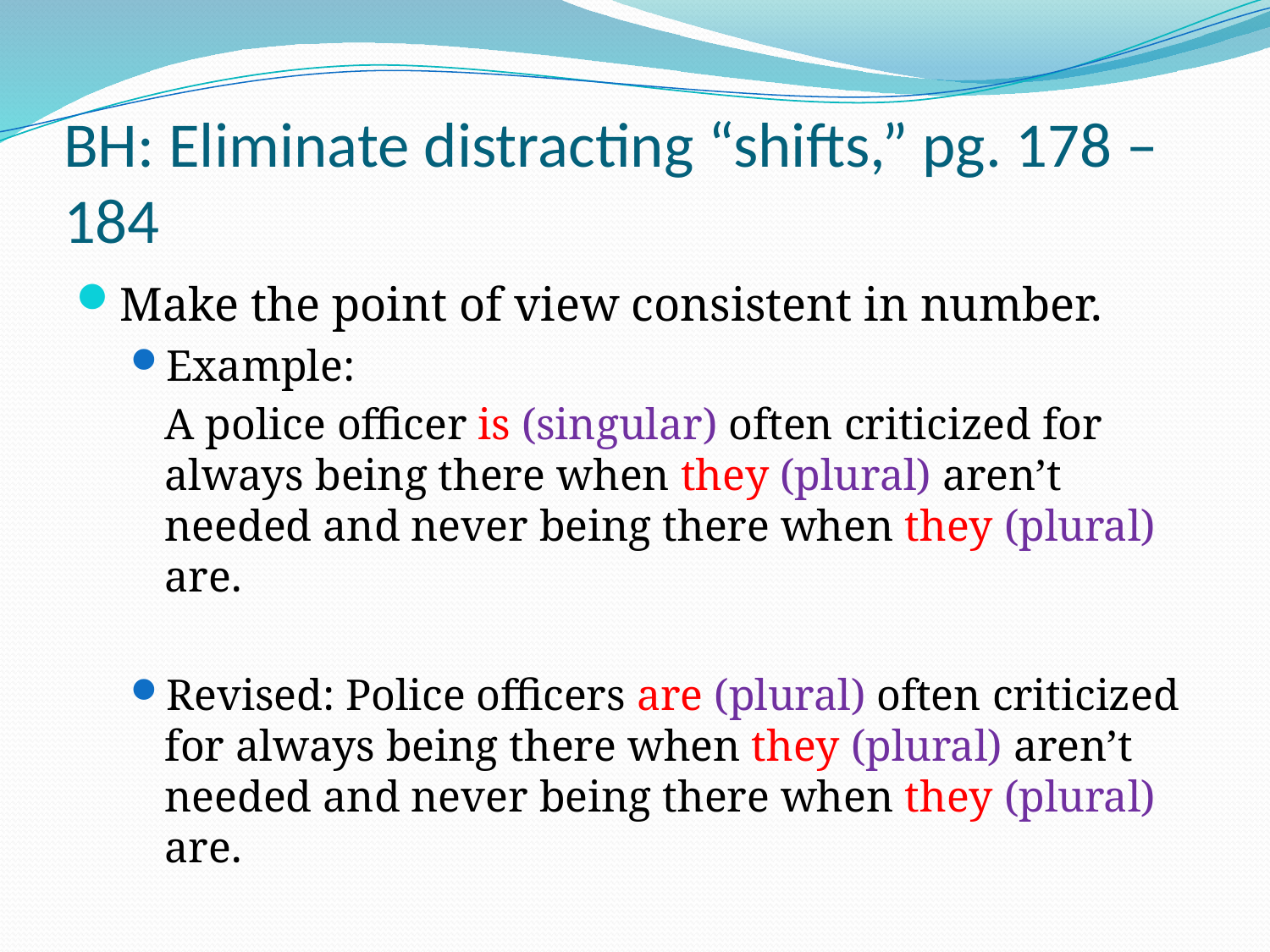

# BH: Eliminate distracting “shifts,” pg. 178 – 184
Make the point of view consistent in number.
Example:
	A police officer is (singular) often criticized for always being there when they (plural) aren’t needed and never being there when they (plural) are.

Revised: Police officers are (plural) often criticized for always being there when they (plural) aren’t needed and never being there when they (plural) are.